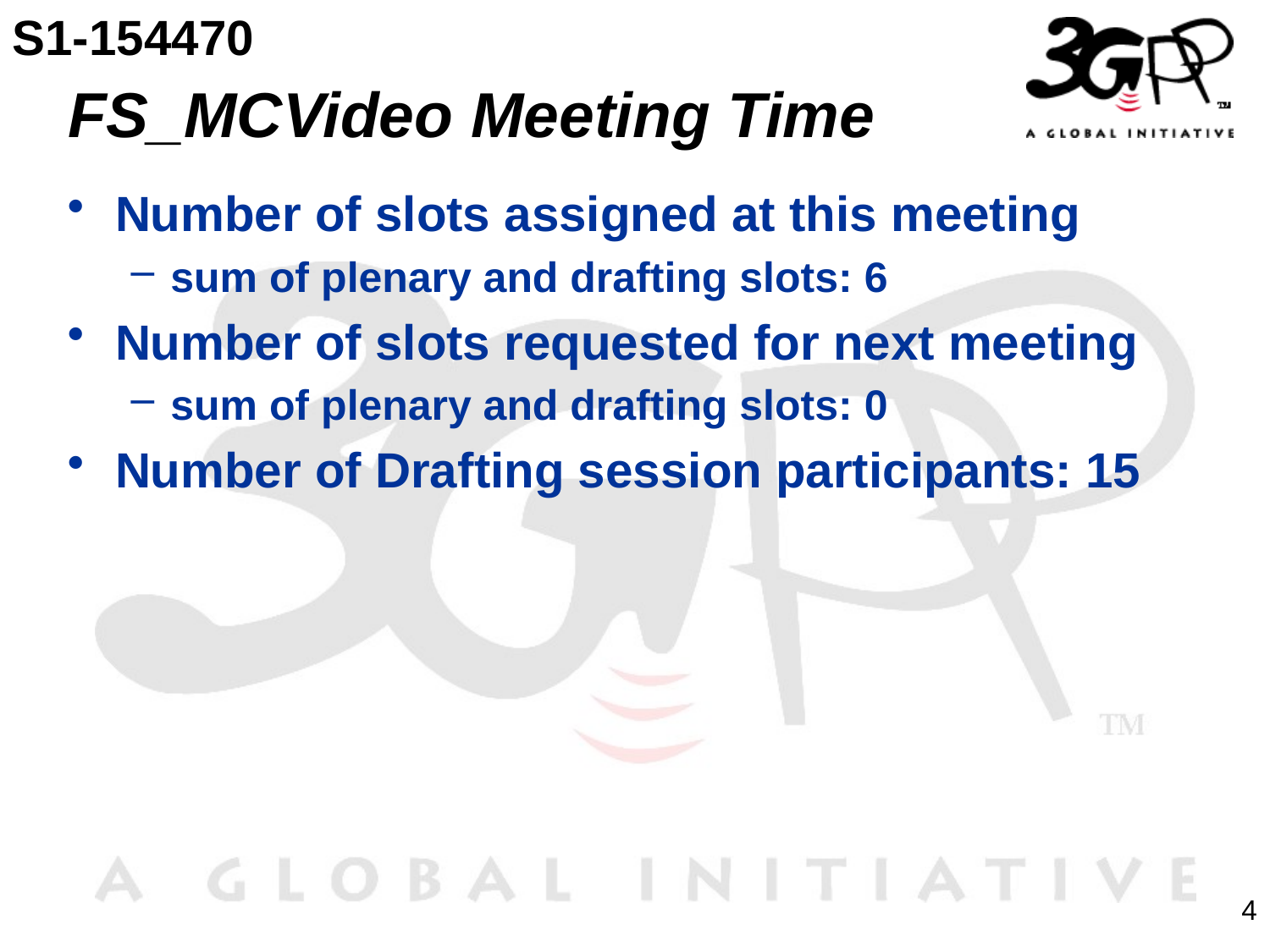

S1-154470
# FS_MCVideo Meeting Time
Number of slots assigned at this meeting
sum of plenary and drafting slots: 6
Number of slots requested for next meeting
sum of plenary and drafting slots: 0
Number of Drafting session participants: 15
4